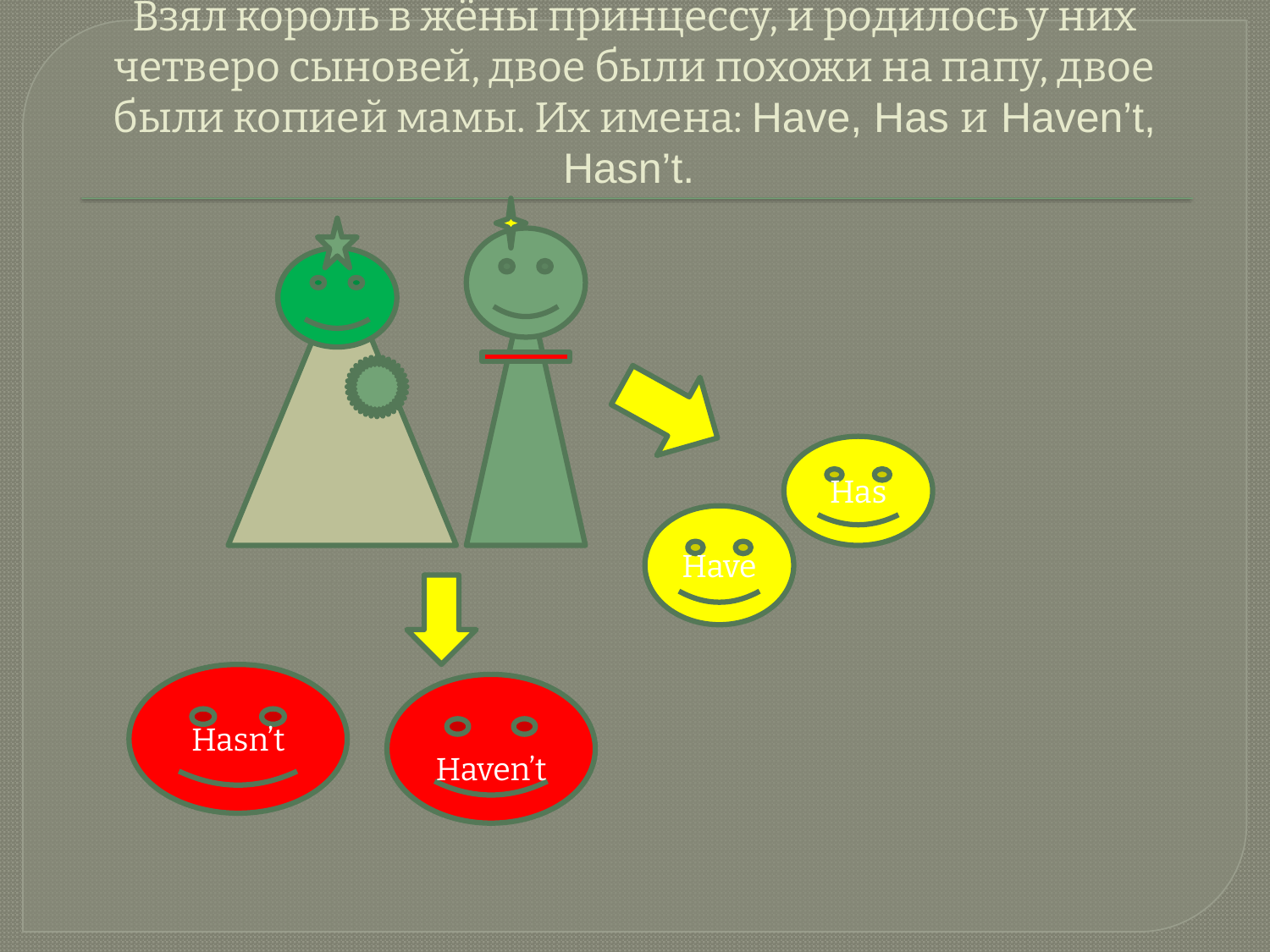

# Взял король в жёны принцессу, и родилось у них четверо сыновей, двое были похожи на папу, двое были копией мамы. Их имена: Have, Has и Haven’t, Hasn’t.

Has
Have

Hasn’t

Haven’t